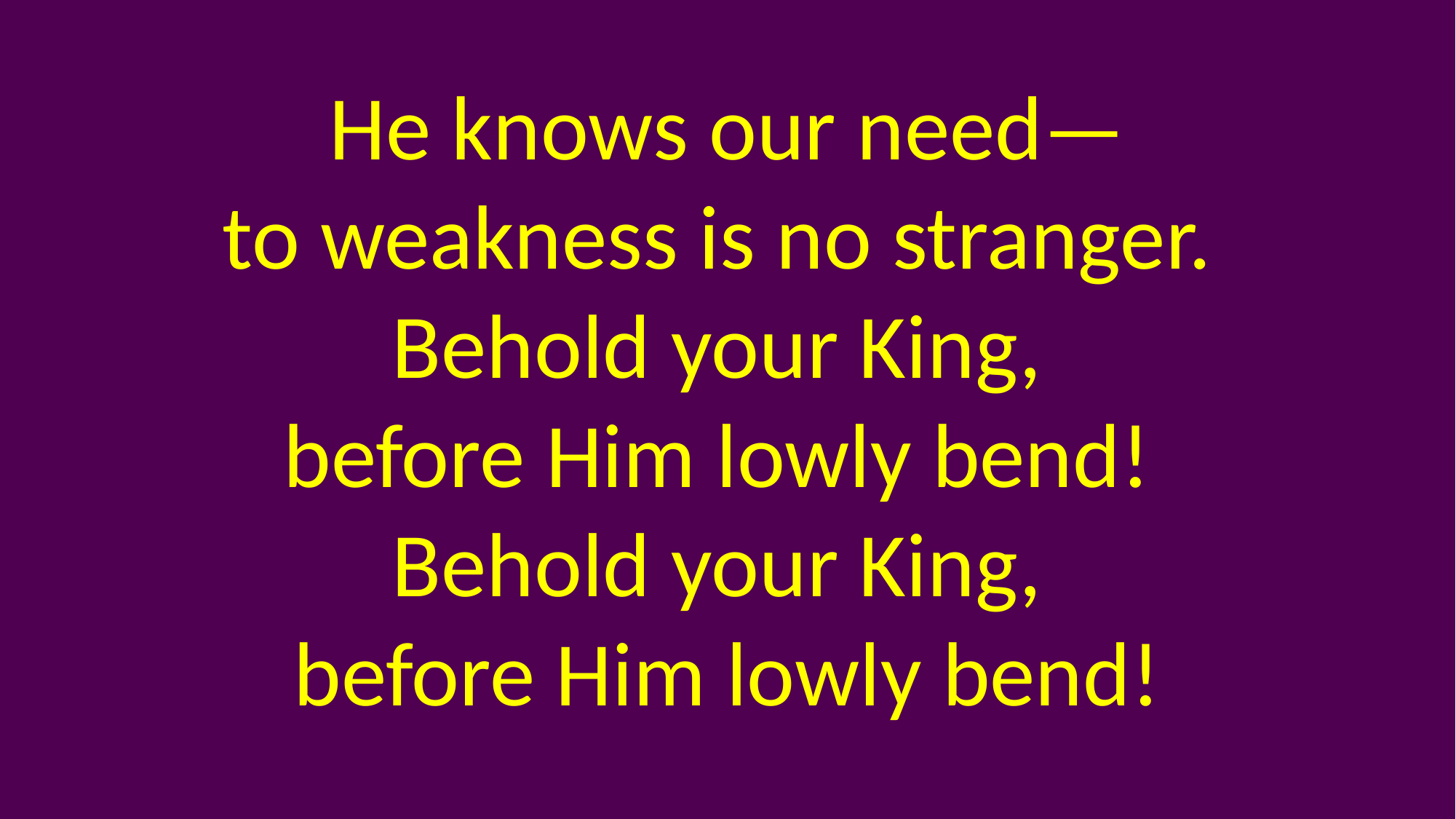

He knows our need—
to weakness is no stranger.
Behold your King,
before Him lowly bend!
Behold your King,
before Him lowly bend!